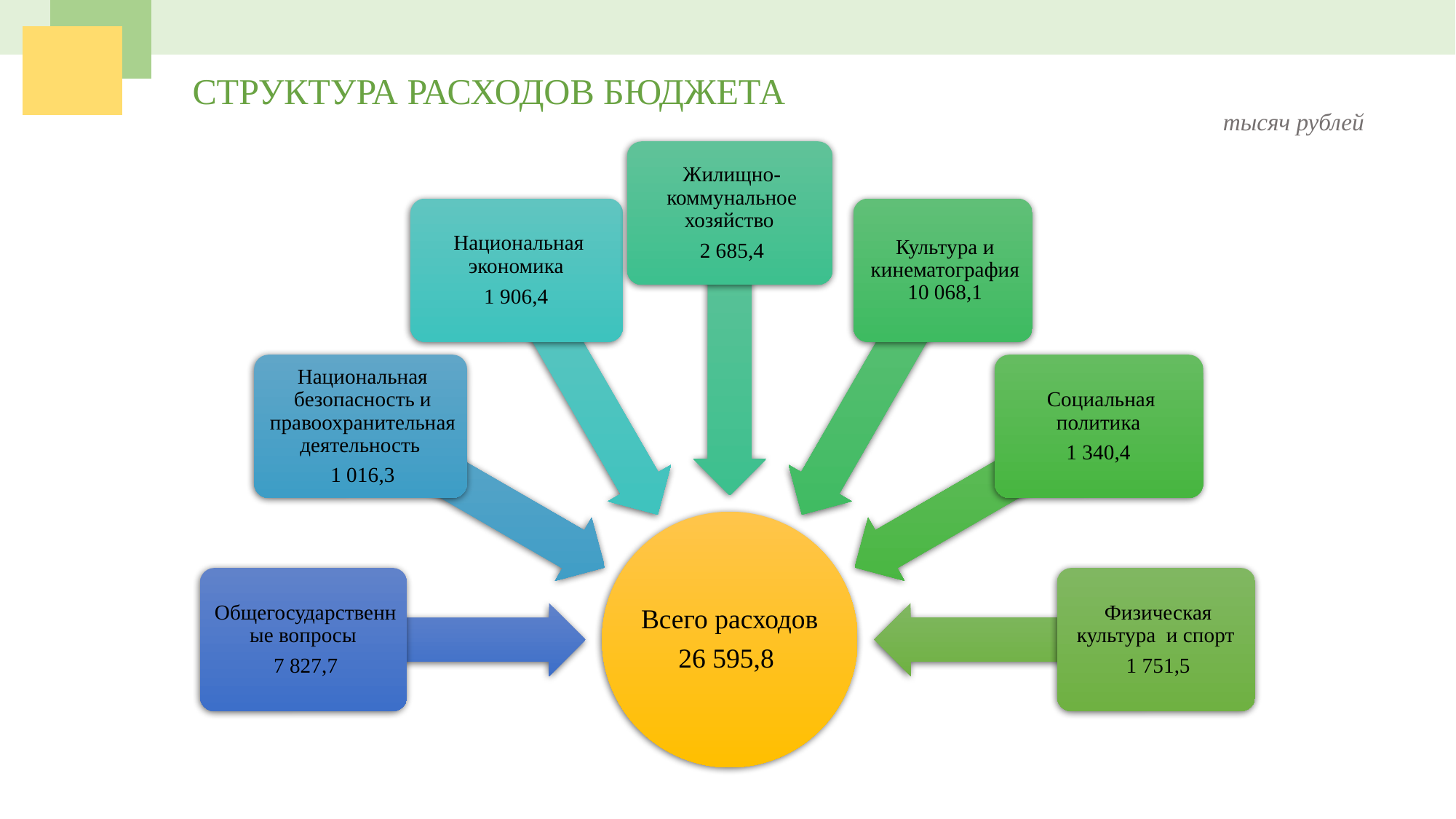

СТРУКТУРА РАСХОДОВ БЮДЖЕТА
тысяч рублей
Всего расходов
26 595,8
Общегосударственные вопросы
7 827,7
Национальная безопасность и правоохранительная деятельность
1 016,3
Национальная экономика
1 906,4
Жилищно-коммунальное хозяйство
2 685,4
Культура и кинематография 10 068,1
Социальная политика
1 340,4
Физическая культура  и спорт
1 751,5